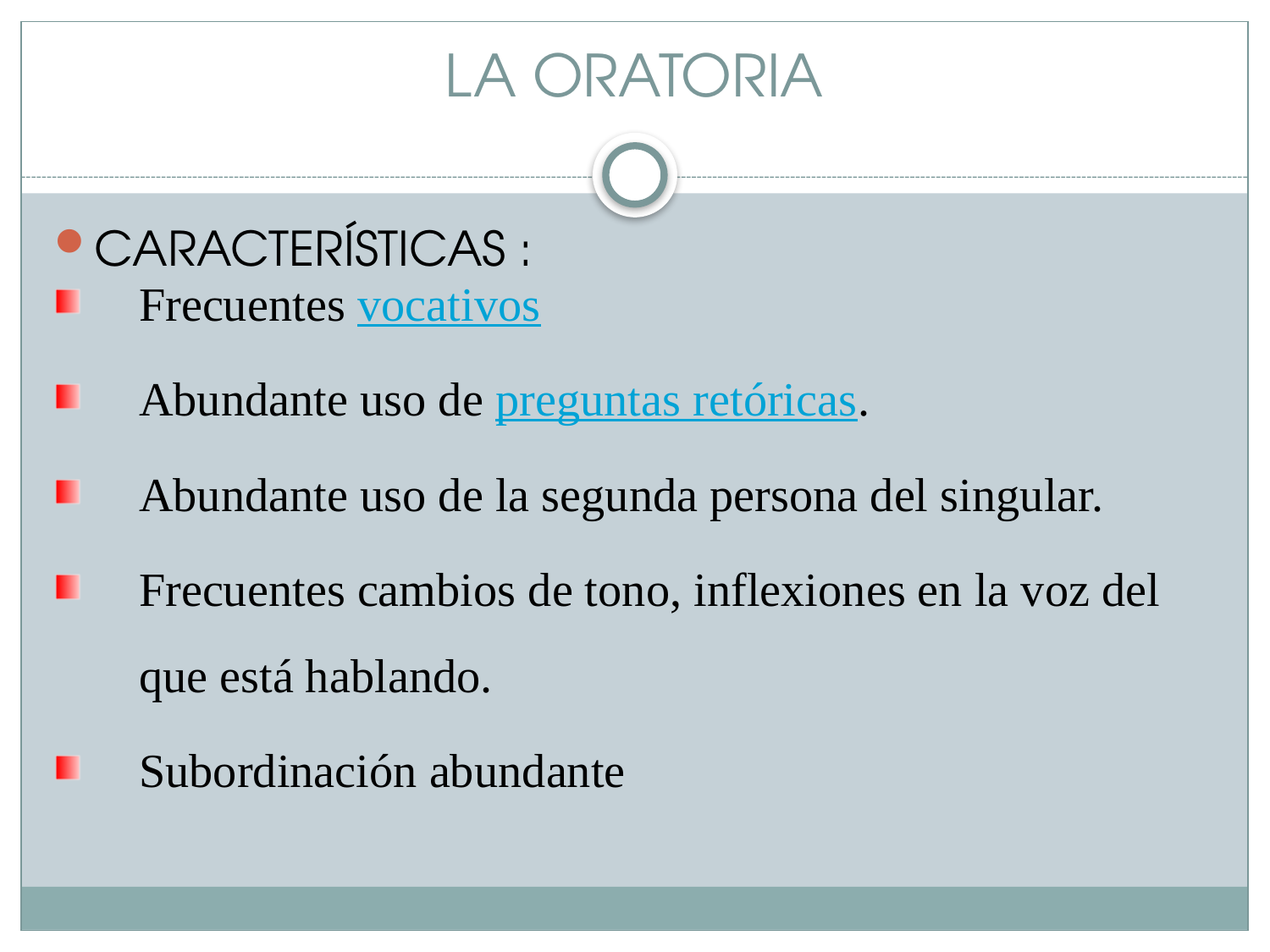

# LA ORATORIA
CARACTERÍSTICAS :
Frecuentes vocativos
Abundante uso de preguntas retóricas.
Abundante uso de la segunda persona del singular.
Frecuentes cambios de tono, inflexiones en la voz del que está hablando.
Subordinación abundante